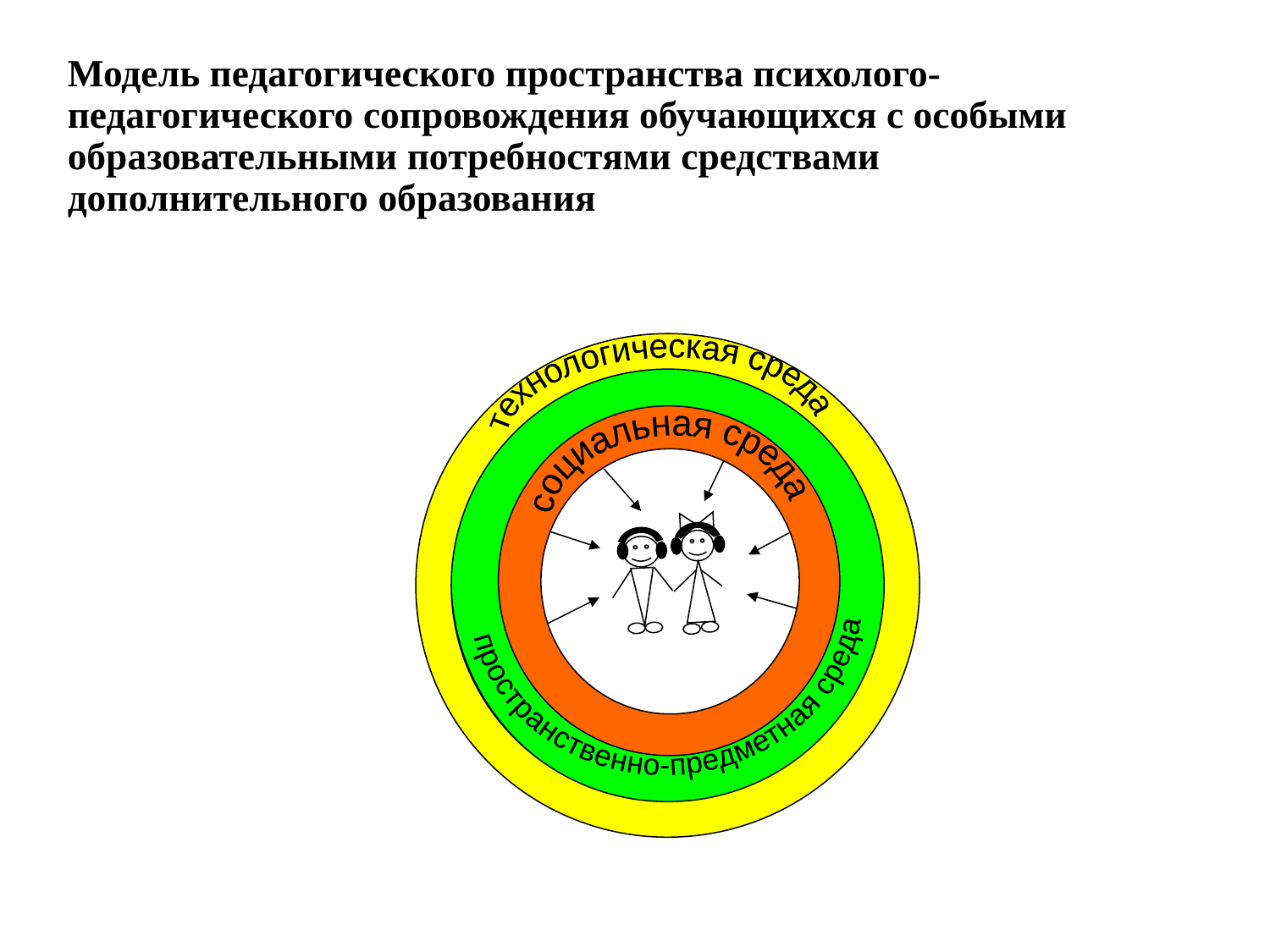

# Модель педагогического пространства психолого-педагогического сопровождения обучающихся с особыми образовательными потребностями средствами дополнительного образования

технологическая среда

пространственно-предметная среда
социальная среда